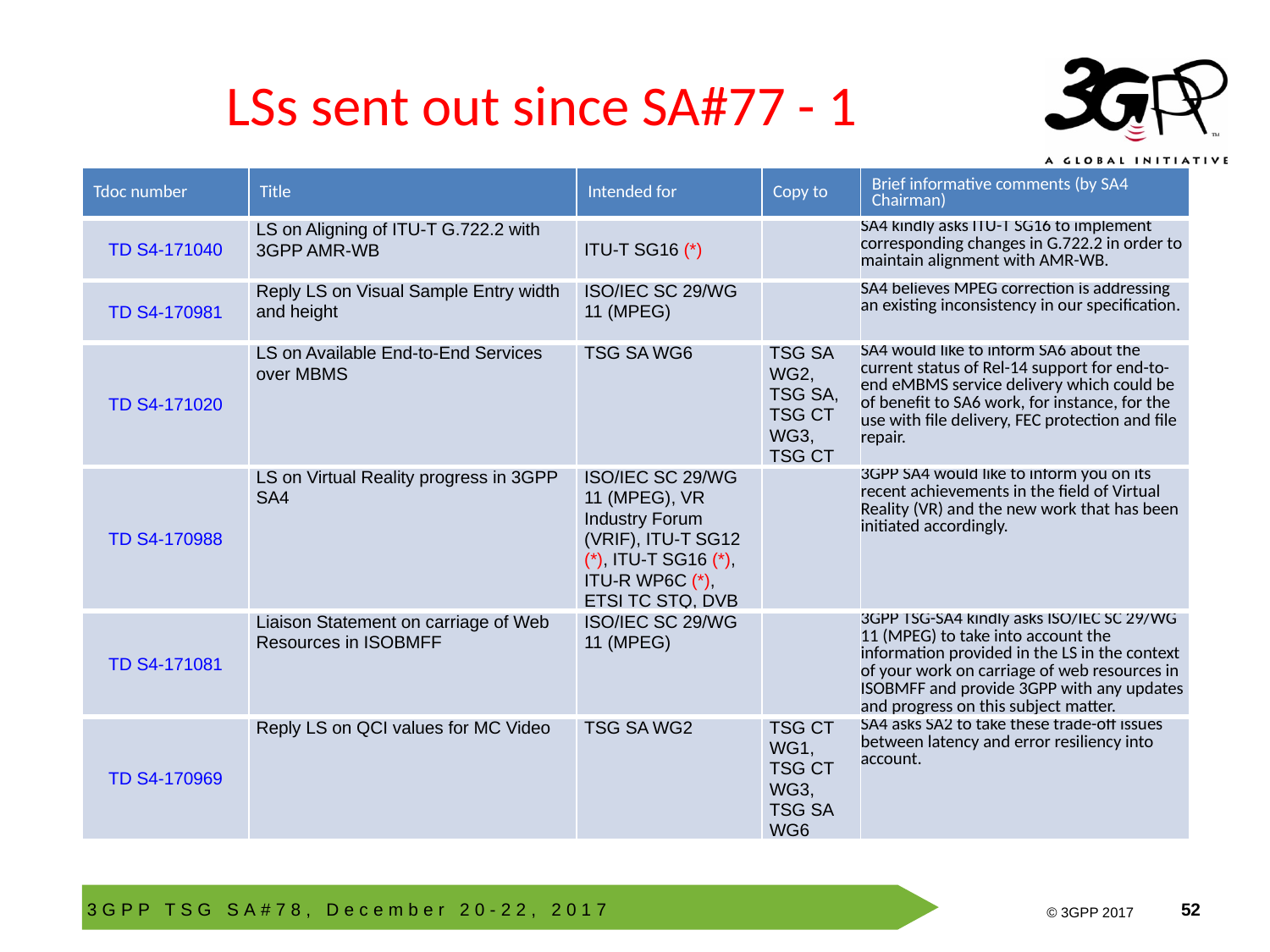

# LSs sent out since SA#77 - 1
| Tdoc number | Title | Intended for | Copy to | Brief informative comments (by SA4 Chairman) |
| --- | --- | --- | --- | --- |
| TD S4-171040 | LS on Aligning of ITU-T G.722.2 with 3GPP AMR-WB | ITU-T SG16 (\*) |  | SA4 kindly asks ITU-T SG16 to implement corresponding changes in G.722.2 in order to maintain alignment with AMR-WB. |
| TD S4-170981 | Reply LS on Visual Sample Entry width and height | ISO/IEC SC 29/WG 11 (MPEG) |  | SA4 believes MPEG correction is addressing an existing inconsistency in our specification. |
| TD S4-171020 | LS on Available End-to-End Services over MBMS | TSG SA WG6 | TSG SA WG2, TSG SA, TSG CT WG3, TSG CT | SA4 would like to inform SA6 about the current status of Rel-14 support for end-to-end eMBMS service delivery which could be of benefit to SA6 work, for instance, for the use with file delivery, FEC protection and file repair. |
| TD S4-170988 | LS on Virtual Reality progress in 3GPP SA4 | ISO/IEC SC 29/WG 11 (MPEG), VR Industry Forum (VRIF), ITU-T SG12 (\*), ITU-T SG16 (\*), ITU-R WP6C (\*), ETSI TC STQ, DVB |  | 3GPP SA4 would like to inform you on its recent achievements in the field of Virtual Reality (VR) and the new work that has been initiated accordingly. |
| TD S4-171081 | Liaison Statement on carriage of Web Resources in ISOBMFF | ISO/IEC SC 29/WG 11 (MPEG) |  | 3GPP TSG-SA4 kindly asks ISO/IEC SC 29/WG 11 (MPEG) to take into account the information provided in the LS in the context of your work on carriage of web resources in ISOBMFF and provide 3GPP with any updates and progress on this subject matter. |
| TD S4-170969 | Reply LS on QCI values for MC Video | TSG SA WG2 | TSG CT WG1, TSG CT WG3, TSG SA WG6 | SA4 asks SA2 to take these trade-off issues between latency and error resiliency into account. |